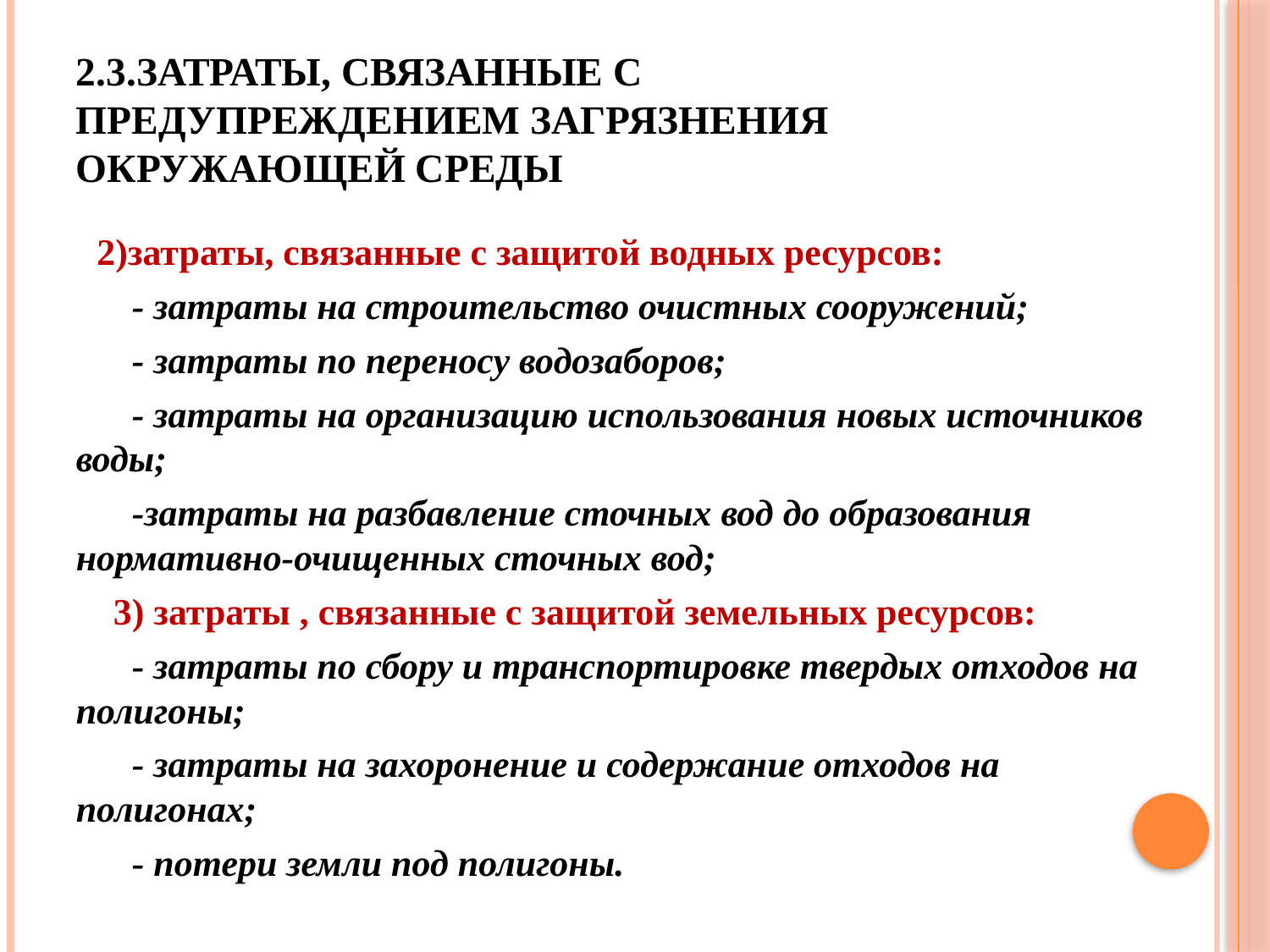

# 2.3.Затраты, связанные с предупреждением загрязнения окружающей среды
  2)затраты, связанные с защитой водных ресурсов:
      - затраты на строительство очистных сооружений;
      - затраты по переносу водозаборов;
      - затраты на организацию использования новых источников воды;
      -затраты на разбавление сточных вод до образования нормативно-очищенных сточных вод;
    3) затраты , связанные с защитой земельных ресурсов:
      - затраты по сбору и транспортировке твердых отходов на полигоны;
      - затраты на захоронение и содержание отходов на полигонах;
      - потери земли под полигоны.